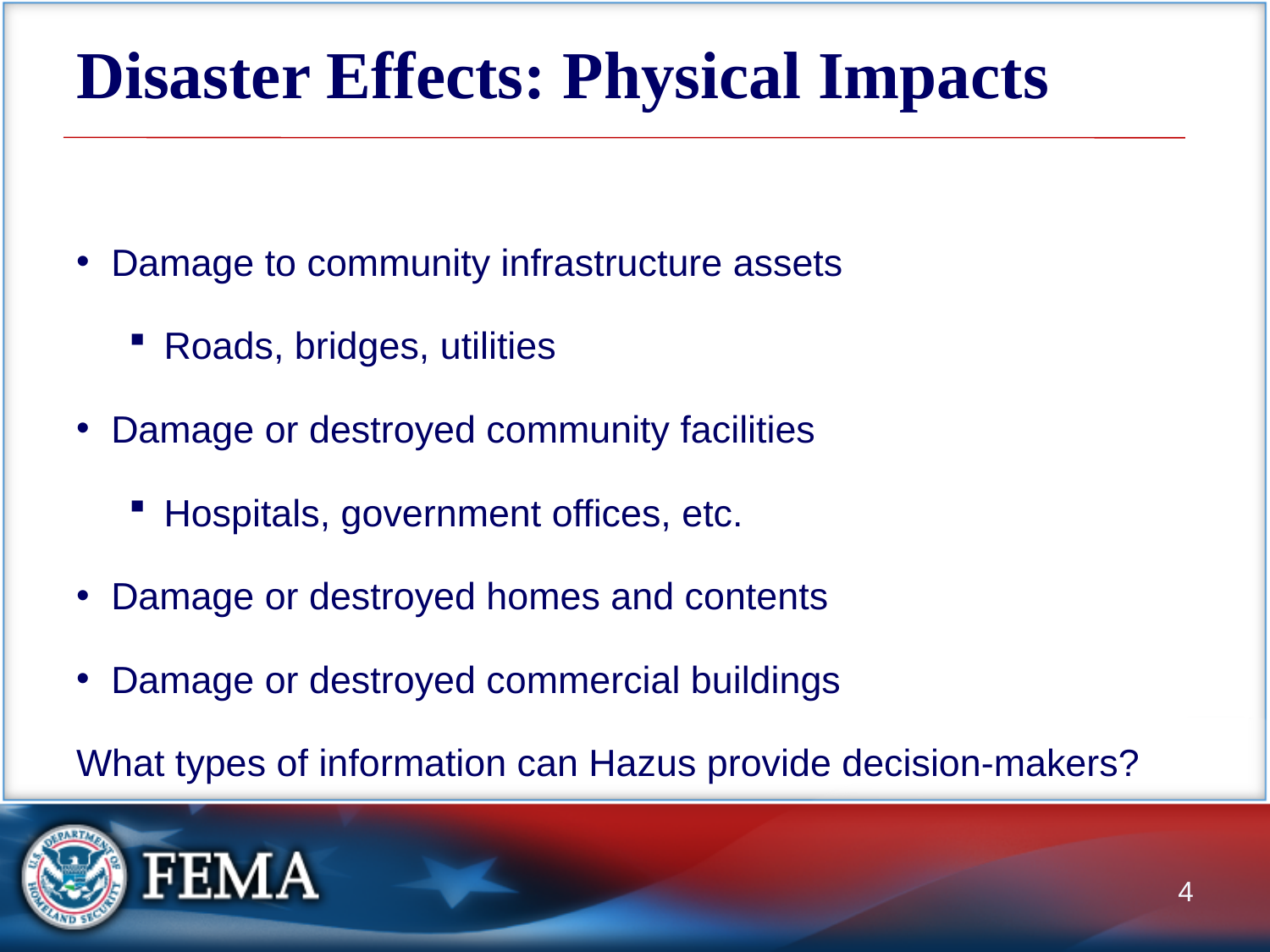

# Disaster Effects: Physical Impacts

Damage to community infrastructure assets
Roads, bridges, utilities
Damage or destroyed community facilities
Hospitals, government offices, etc.
Damage or destroyed homes and contents
Damage or destroyed commercial buildings
What types of information can Hazus provide decision-makers?
4